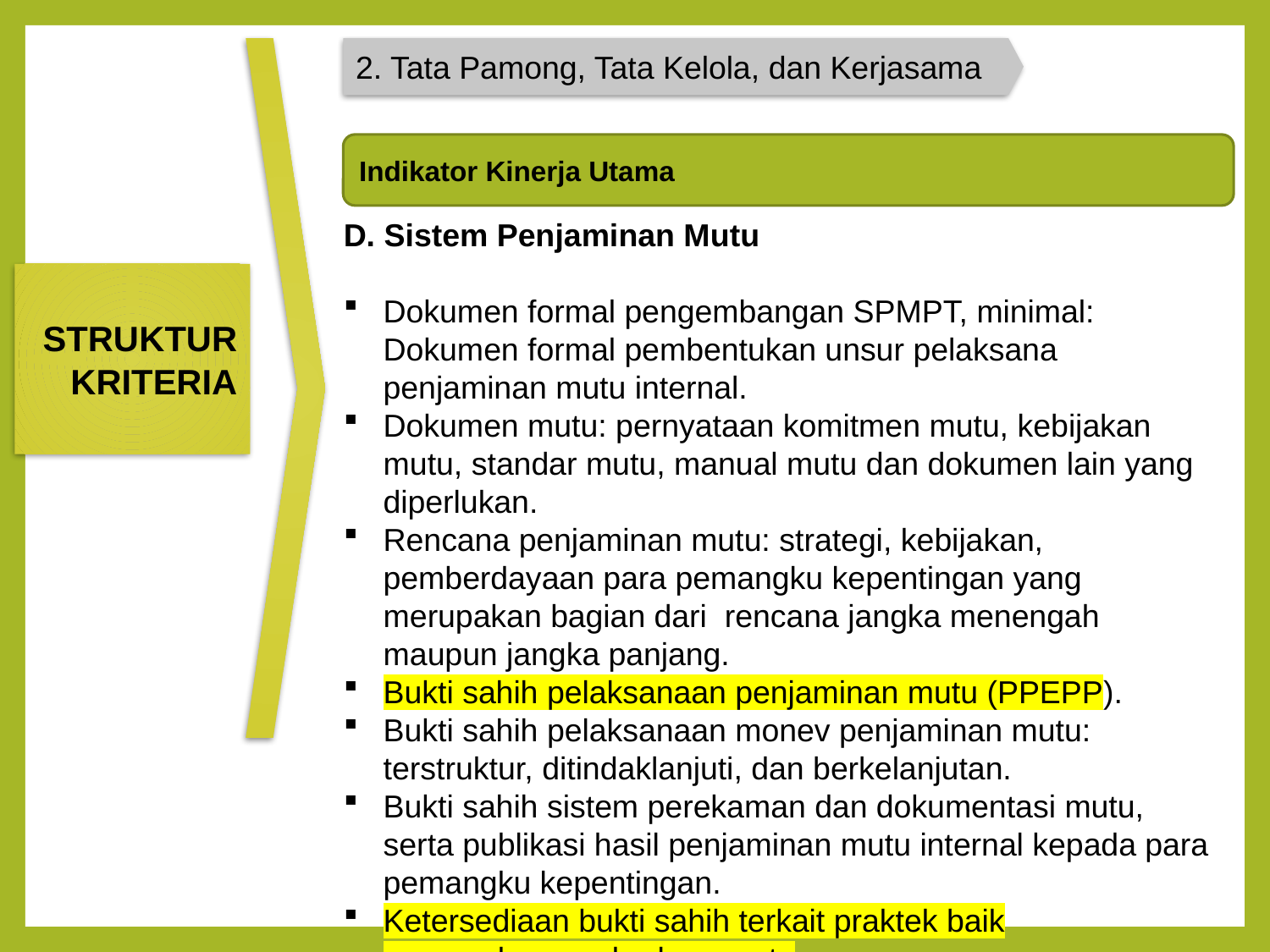

2. Tata Pamong, Tata Kelola, dan Kerjasama
Indikator Kinerja Utama
D. Sistem Penjaminan Mutu

Dokumen formal pengembangan SPMPT, minimal: Dokumen formal pembentukan unsur pelaksana penjaminan mutu internal.
Dokumen mutu: pernyataan komitmen mutu, kebijakan mutu, standar mutu, manual mutu dan dokumen lain yang diperlukan.
Rencana penjaminan mutu: strategi, kebijakan, pemberdayaan para pemangku kepentingan yang merupakan bagian dari  rencana jangka menengah maupun jangka panjang.
Bukti sahih pelaksanaan penjaminan mutu (PPEPP).
Bukti sahih pelaksanaan monev penjaminan mutu: terstruktur, ditindaklanjuti, dan berkelanjutan.
Bukti sahih sistem perekaman dan dokumentasi mutu, serta publikasi hasil penjaminan mutu internal kepada para pemangku kepentingan.
Ketersediaan bukti sahih terkait praktek baik pengembangan budaya mutu.
STRUKTUR KRITERIA